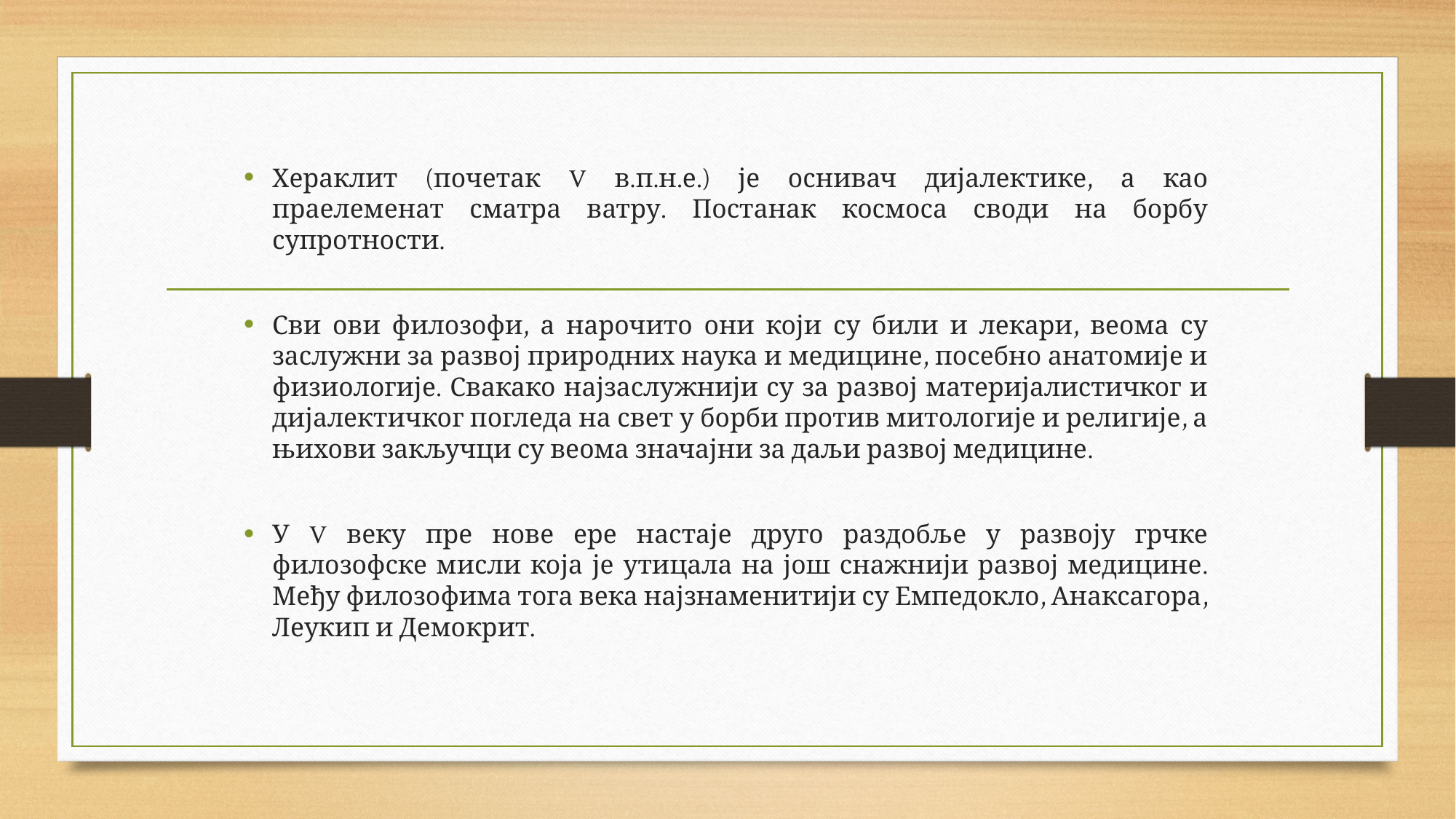

Хераклит (почетак V в.п.н.е.) је оснивач дијалектике, а као праелеменат сматра ватру. Постанак космоса своди на борбу супротности.

Сви ови филозофи, а нарочито они који су били и лекари, веома су заслужни за развој природних наука и медицине, посебно анатомије и физиологије. Свакако најзаслужнији су за развој материјалистичког и дијалектичког погледа на свет у борби против митологије и религије, а њихови закључци су веома значајни за даљи развој медицине.

У V веку пре нове ере настаје друго раздобље у развоју грчке филозофске мисли која је утицала на још снажнији развој медицине. Међу филозофима тога века најзнаменитији су Емпедокло, Анаксагора, Леукип и Демокрит.